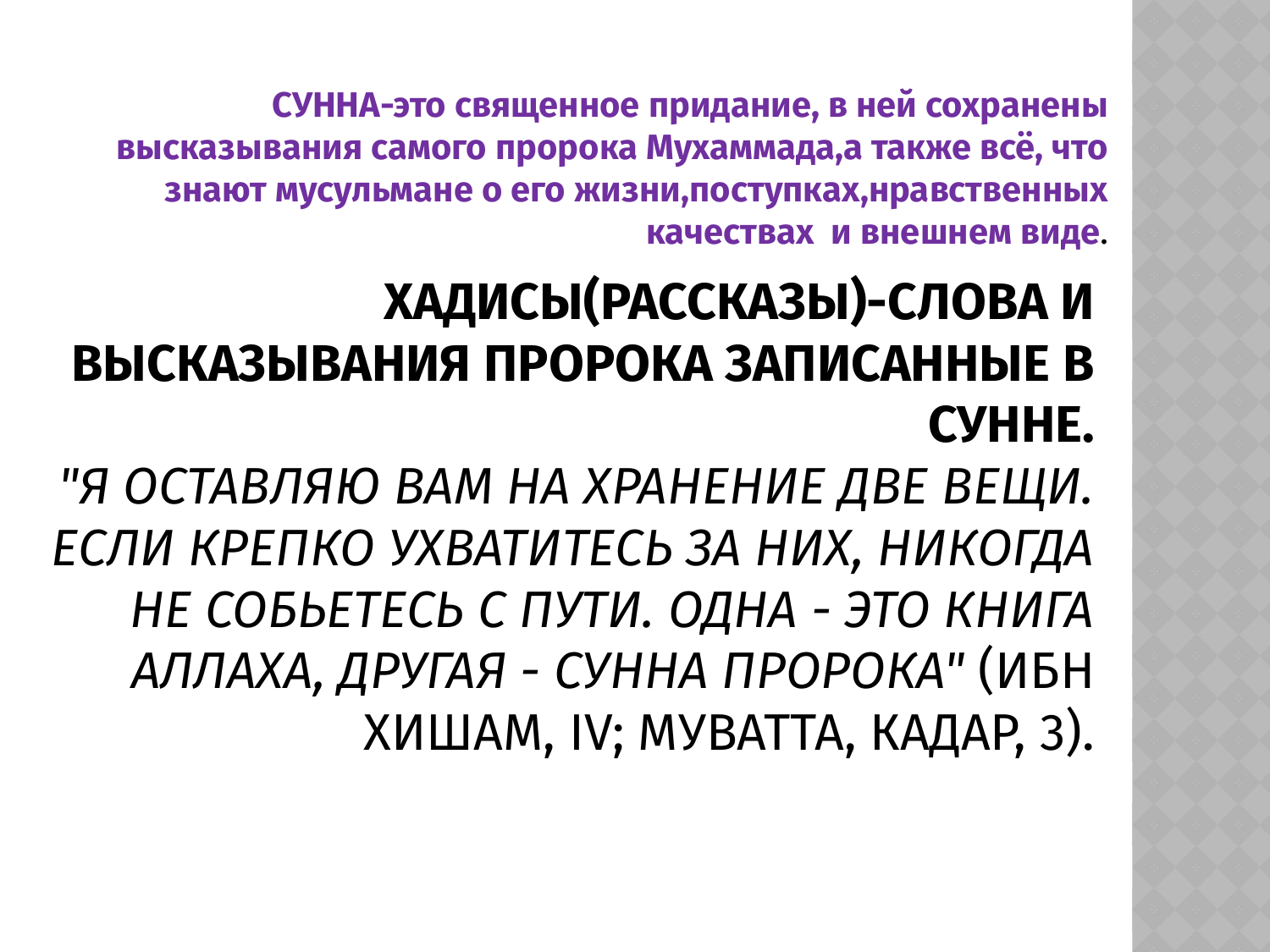

СУННА-это священное придание, в ней сохранены высказывания самого пророка Мухаммада,а также всё, что знают мусульмане о его жизни,поступках,нравственных качествах  и внешнем виде.
# Хадисы(рассказы)-слова и высказывания пророка записанные в сунне. "Я оставляю вам на хранение две вещи. Если крепко ухватитесь за них, никогда не собьетесь с пути. Одна - это книга Аллаха, другая - сунна Пророка" (Ибн Хишам, IV; Муватта, Кадар, 3).